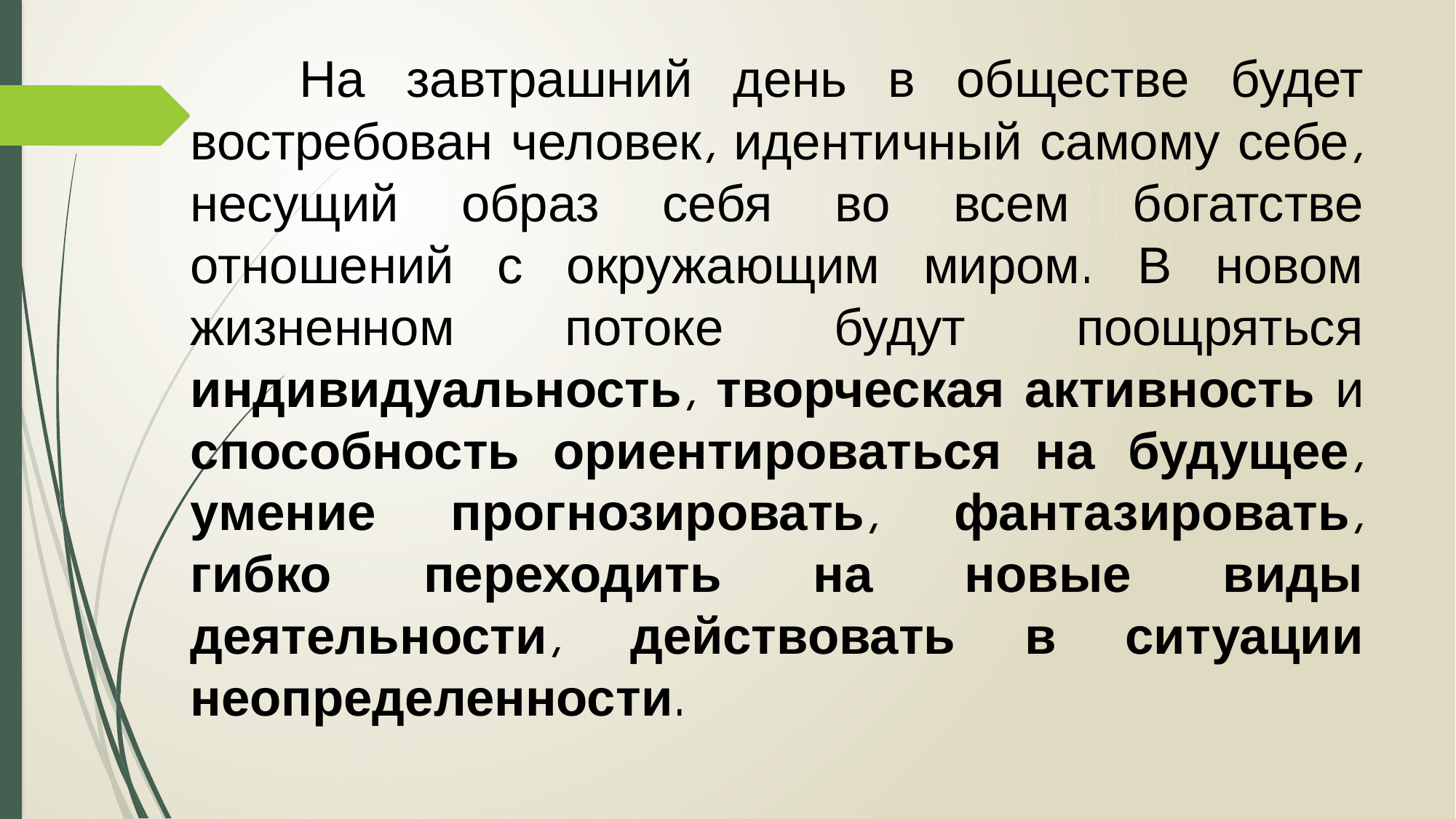

# На завтрашний день в обществе будет востребован человек, идентичный самому себе, несущий образ себя во всем богатстве отношений с окружающим миром. В новом жизненном потоке будут поощряться индивидуальность, творческая активность и способность ориентироваться на будущее, умение прогнозировать, фантазировать, гибко переходить на новые виды деятельности, действовать в ситуации неопределенности.